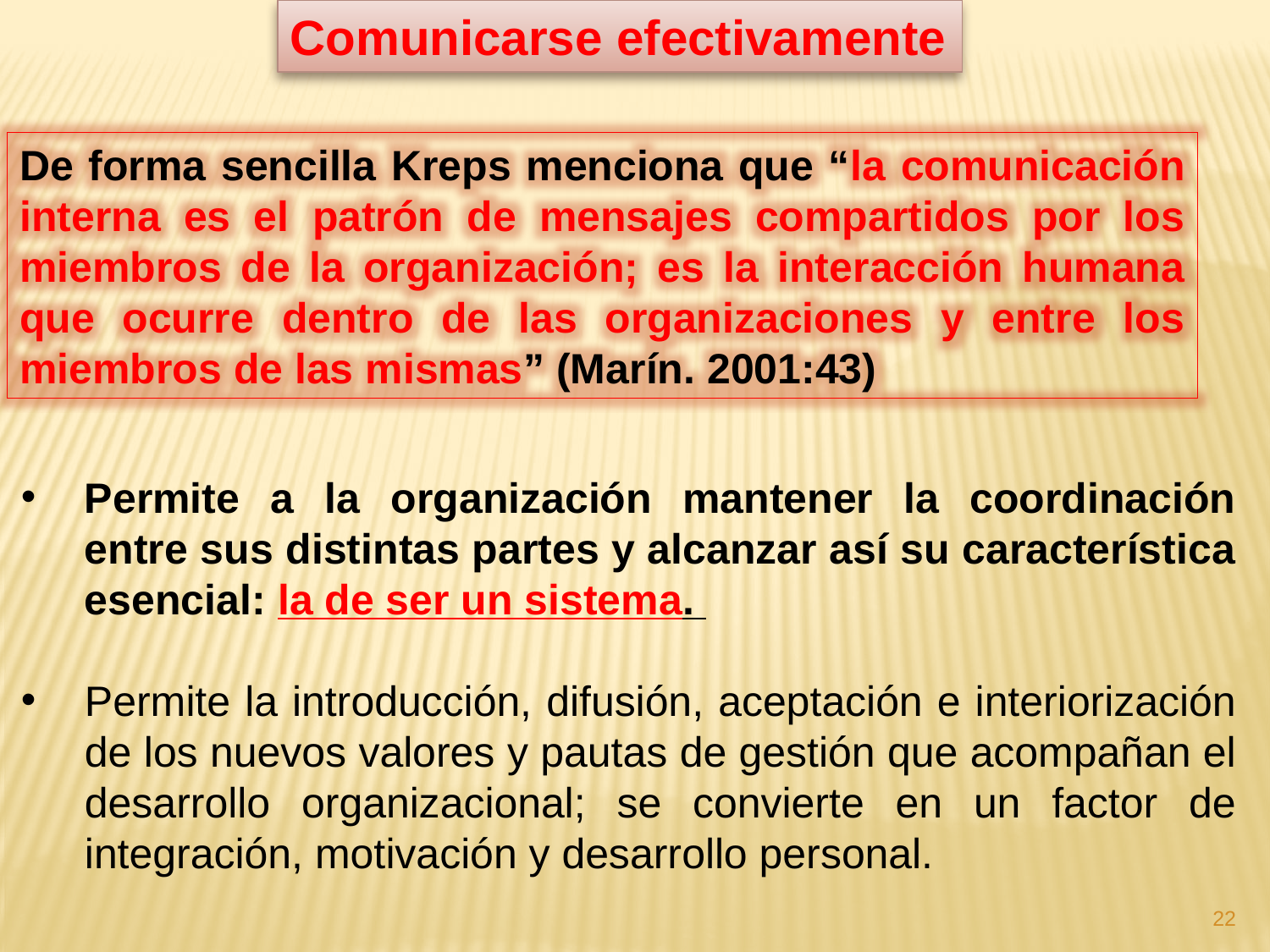

Comunicarse efectivamente
De forma sencilla Kreps menciona que “la comunicación interna es el patrón de mensajes compartidos por los miembros de la organización; es la interacción humana que ocurre dentro de las organizaciones y entre los miembros de las mismas” (Marín. 2001:43)
Permite a la organización mantener la coordinación entre sus distintas partes y alcanzar así su característica esencial: la de ser un sistema.

Permite la introducción, difusión, aceptación e interiorización de los nuevos valores y pautas de gestión que acompañan el desarrollo organizacional; se convierte en un factor de integración, motivación y desarrollo personal.
22